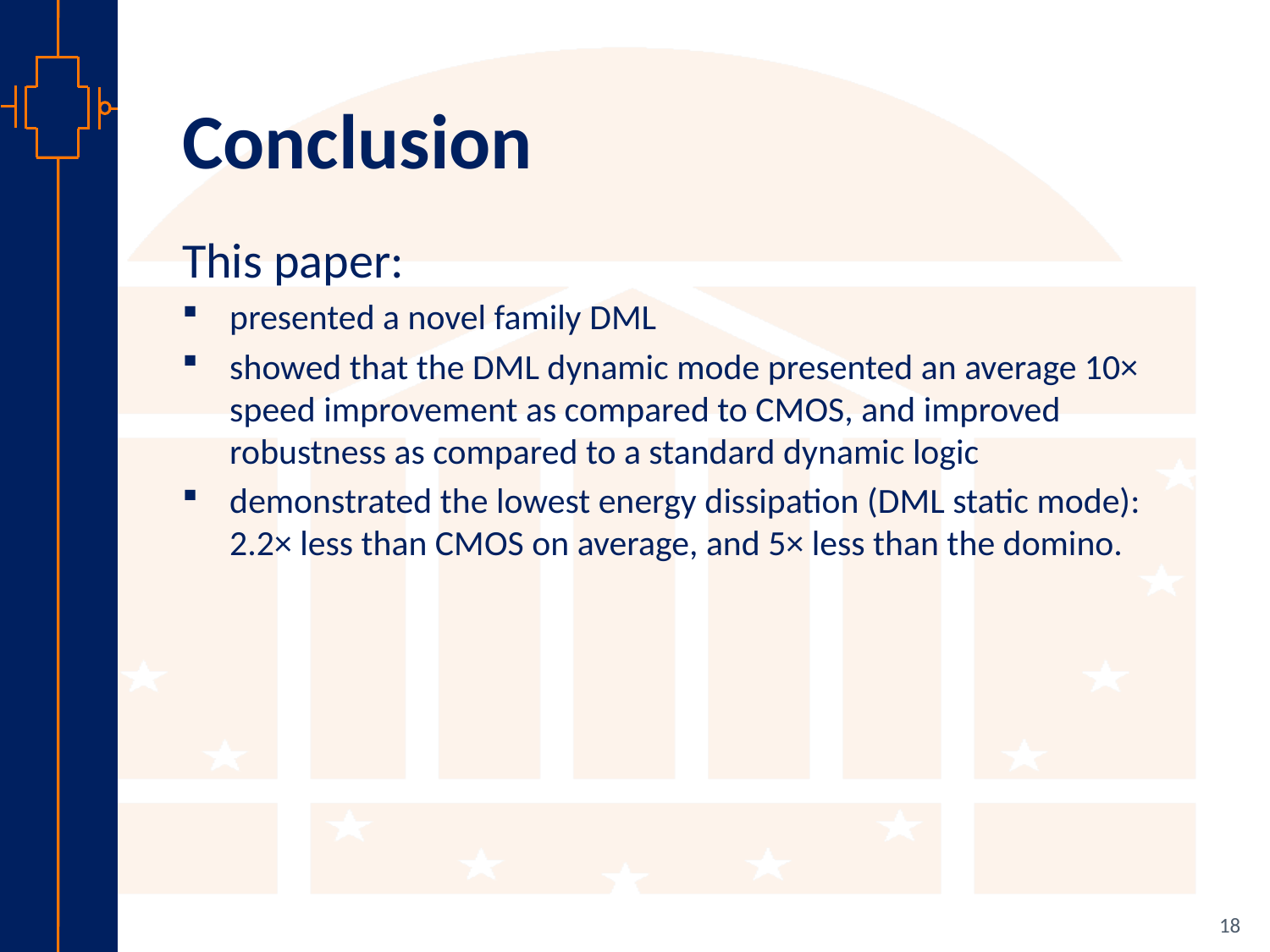

# Conclusion
This paper:
presented a novel family DML
showed that the DML dynamic mode presented an average 10× speed improvement as compared to CMOS, and improved robustness as compared to a standard dynamic logic
demonstrated the lowest energy dissipation (DML static mode): 2.2× less than CMOS on average, and 5× less than the domino.

18